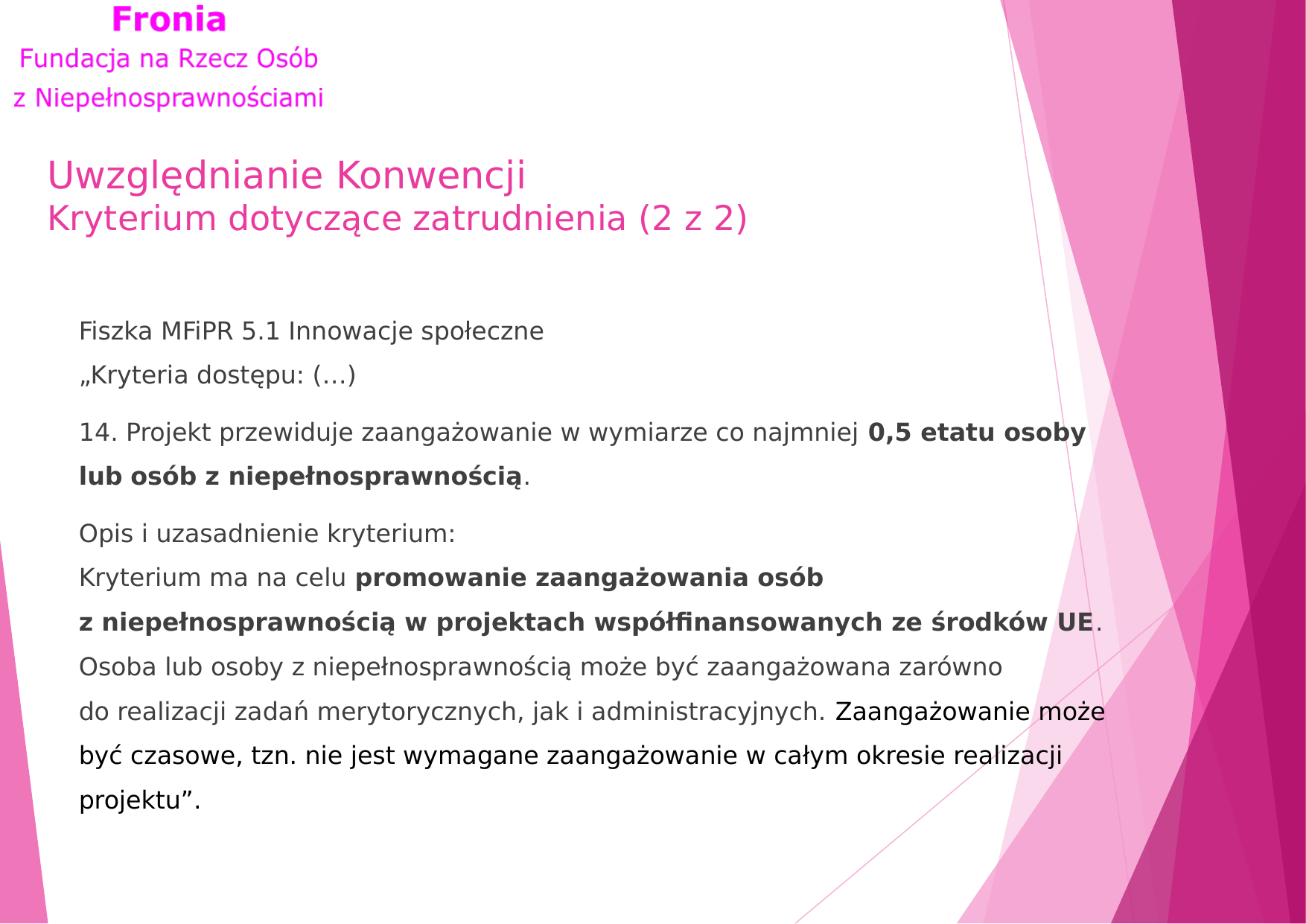

# Uwzględnianie Konwencji Kryterium dotyczące zatrudnienia (2 z 2)
Fiszka MFiPR 5.1 Innowacje społeczne
„Kryteria dostępu: (…)
14. Projekt przewiduje zaangażowanie w wymiarze co najmniej 0,5 etatu osoby lub osób z niepełnosprawnością.
Opis i uzasadnienie kryterium:
Kryterium ma na celu promowanie zaangażowania osób z niepełnosprawnością w projektach współfinansowanych ze środków UE.
Osoba lub osoby z niepełnosprawnością może być zaangażowana zarówno do realizacji zadań merytorycznych, jak i administracyjnych. Zaangażowanie może być czasowe, tzn. nie jest wymagane zaangażowanie w całym okresie realizacji projektu”.